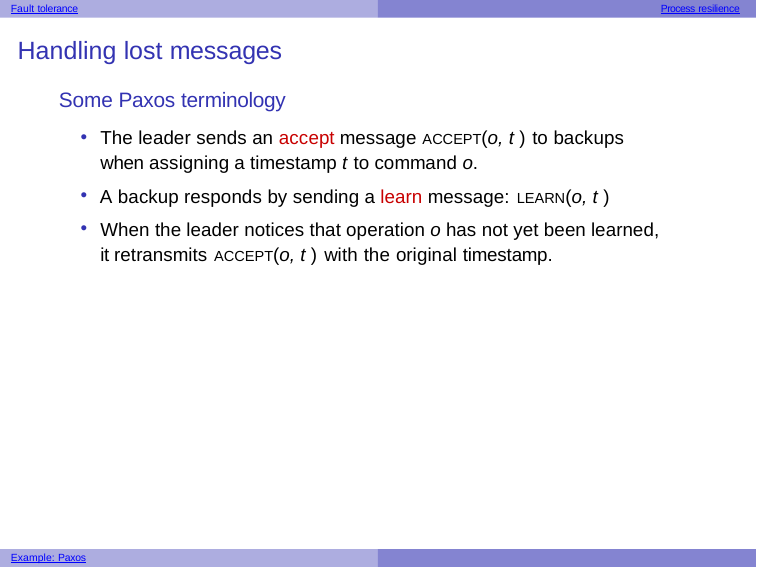

Fault tolerance
Process resilience
Handling lost messages
Some Paxos terminology
The leader sends an accept message ACCEPT(o, t ) to backups when assigning a timestamp t to command o.
A backup responds by sending a learn message: LEARN(o, t )
When the leader notices that operation o has not yet been learned, it retransmits ACCEPT(o, t ) with the original timestamp.

Example: Paxos